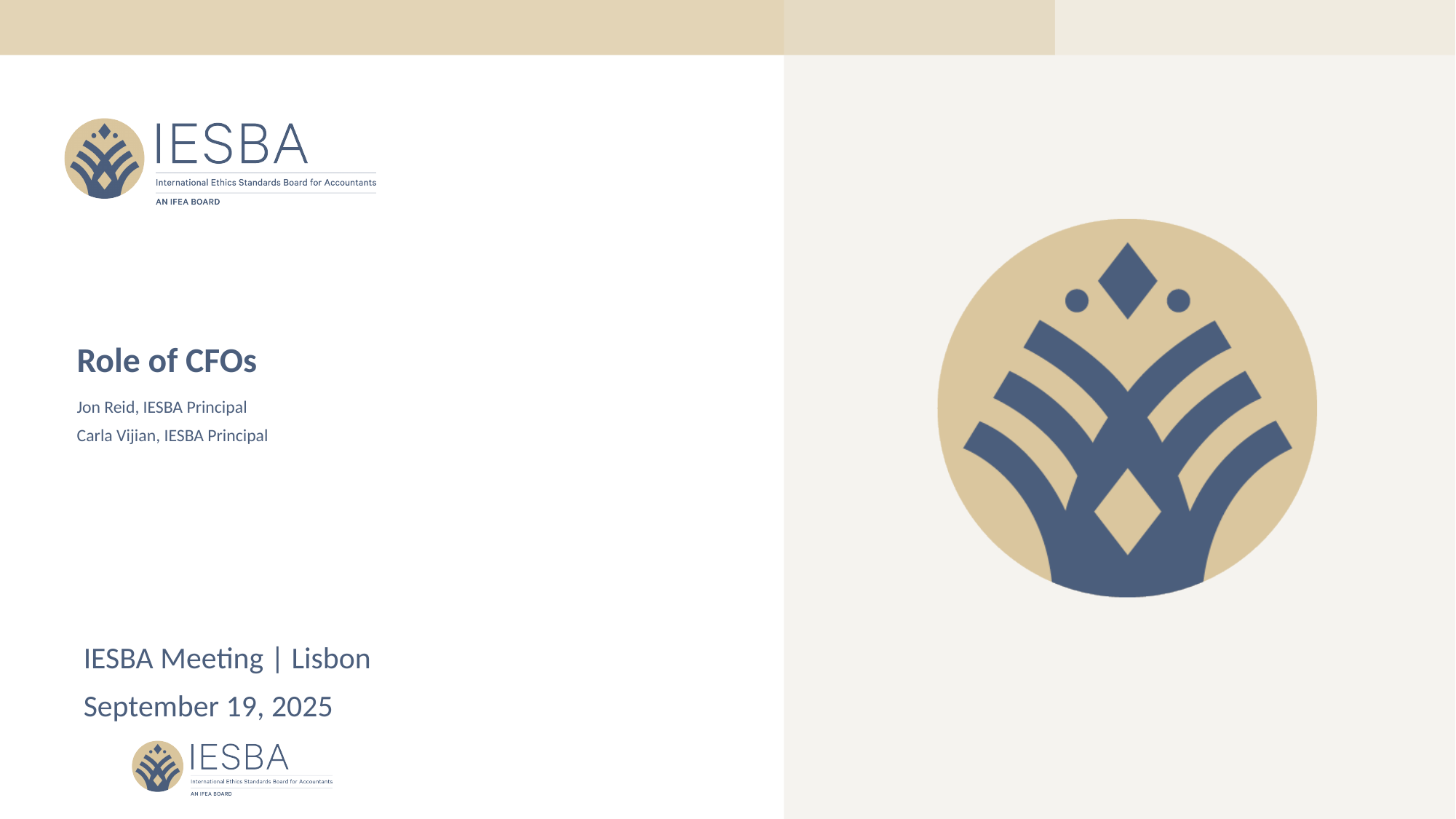

# Role of CFOs Jon Reid, IESBA Principal Carla Vijian, IESBA Principal

IESBA Meeting | Lisbon
September 19, 2025